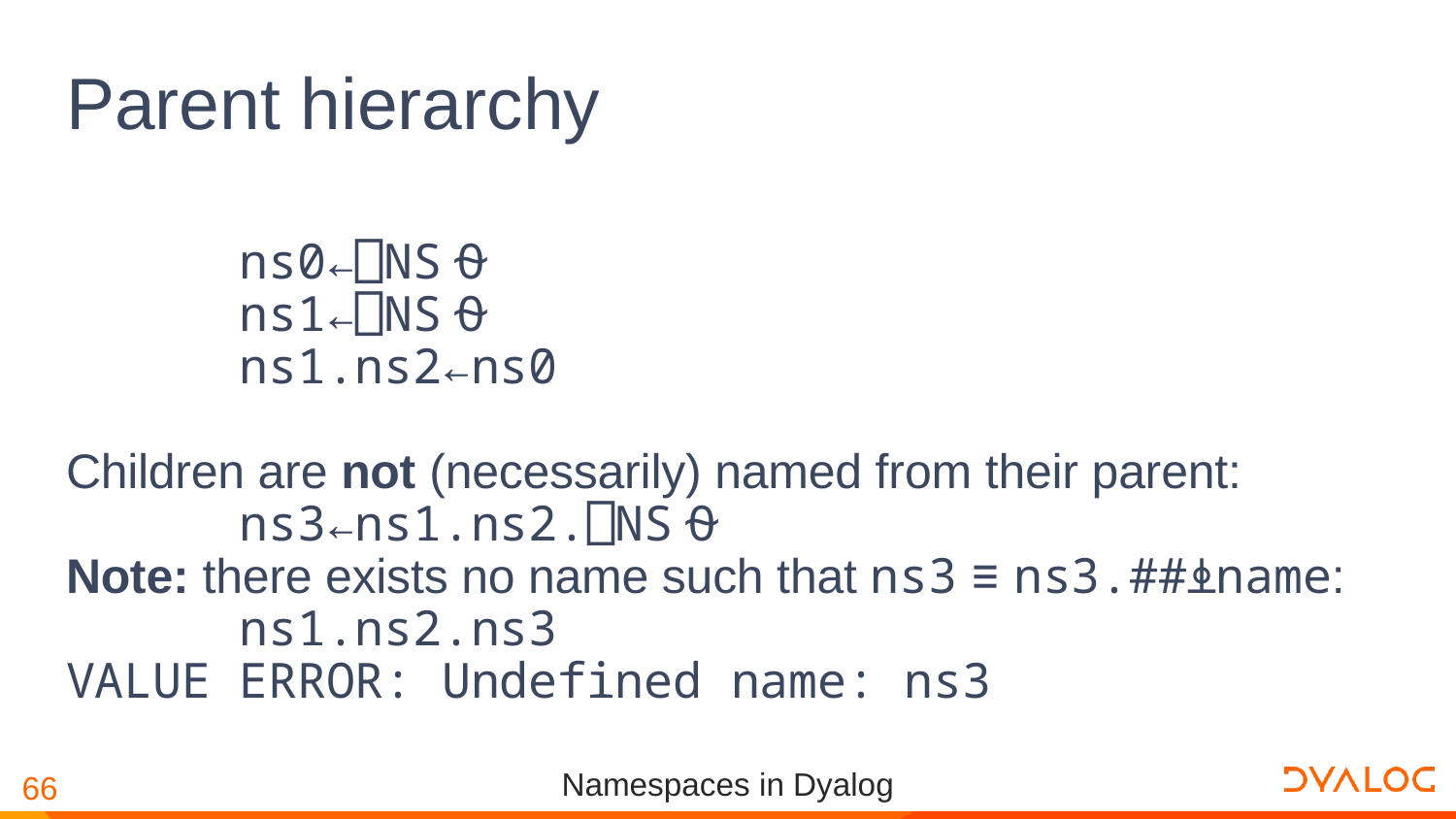

# Parent hierarchy
      ns0←⎕NS⍬
      ns1←⎕NS⍬
      ns1.ns2←ns0

Children are not (necessarily) named from their parent:
      ns3←ns1.ns2.⎕NS⍬
Note: there exists no name such that ns3 ≡ ns3.##⍎name:
      ns1.ns2.ns3
VALUE ERROR: Undefined name: ns3